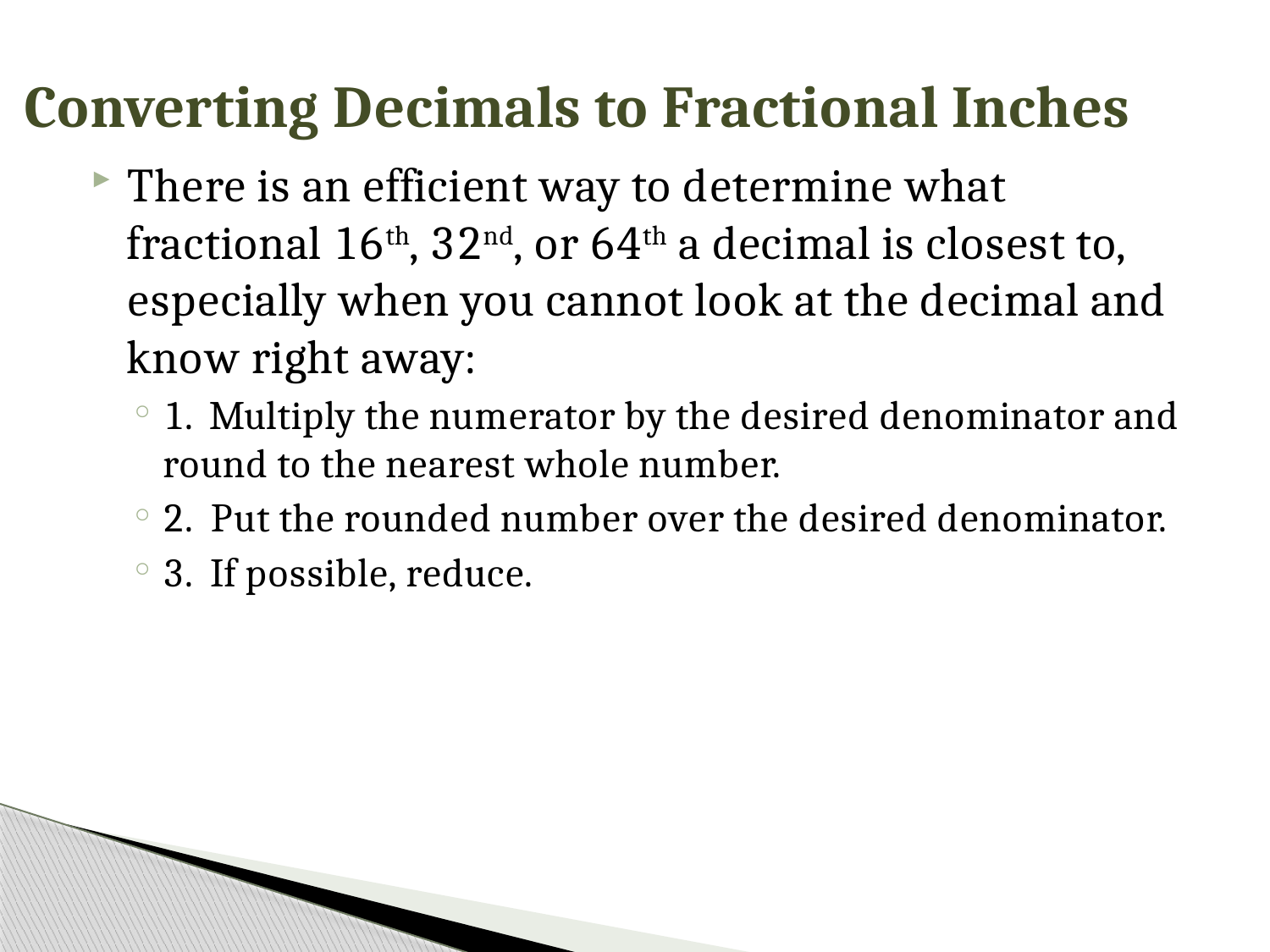

# Converting Decimals to Fractional Inches
There is an efficient way to determine what fractional 16th, 32nd, or 64th a decimal is closest to, especially when you cannot look at the decimal and know right away:
1.  Multiply the numerator by the desired denominator and round to the nearest whole number.
2.  Put the rounded number over the desired denominator.
3.  If possible, reduce.